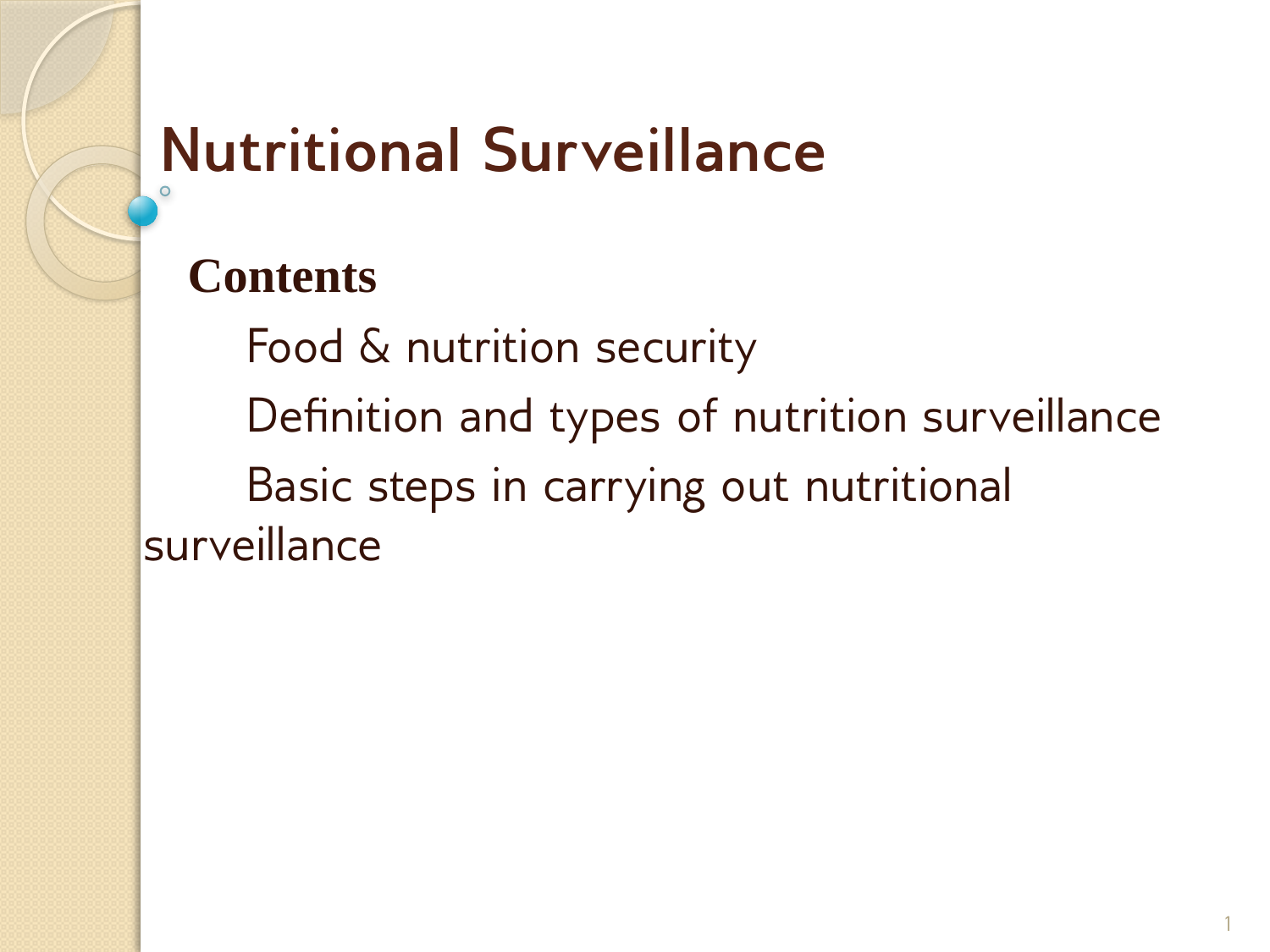

# Nutritional Surveillance
   Contents
       Food & nutrition security
       Definition and types of nutrition surveillance
       Basic steps in carrying out nutritional surveillance

1